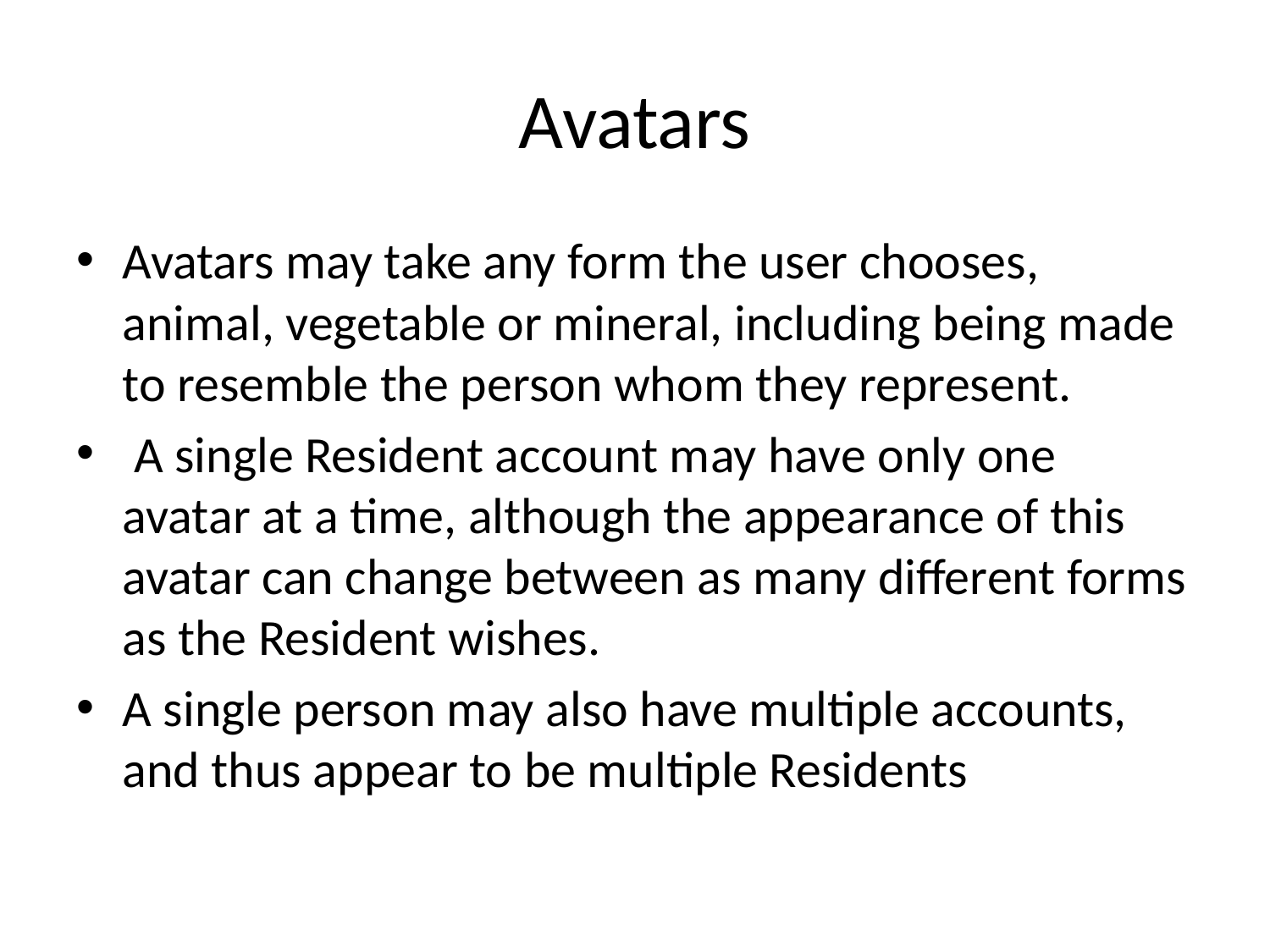

# Avatars
Avatars may take any form the user chooses, animal, vegetable or mineral, including being made to resemble the person whom they represent.
 A single Resident account may have only one avatar at a time, although the appearance of this avatar can change between as many different forms as the Resident wishes.
A single person may also have multiple accounts, and thus appear to be multiple Residents